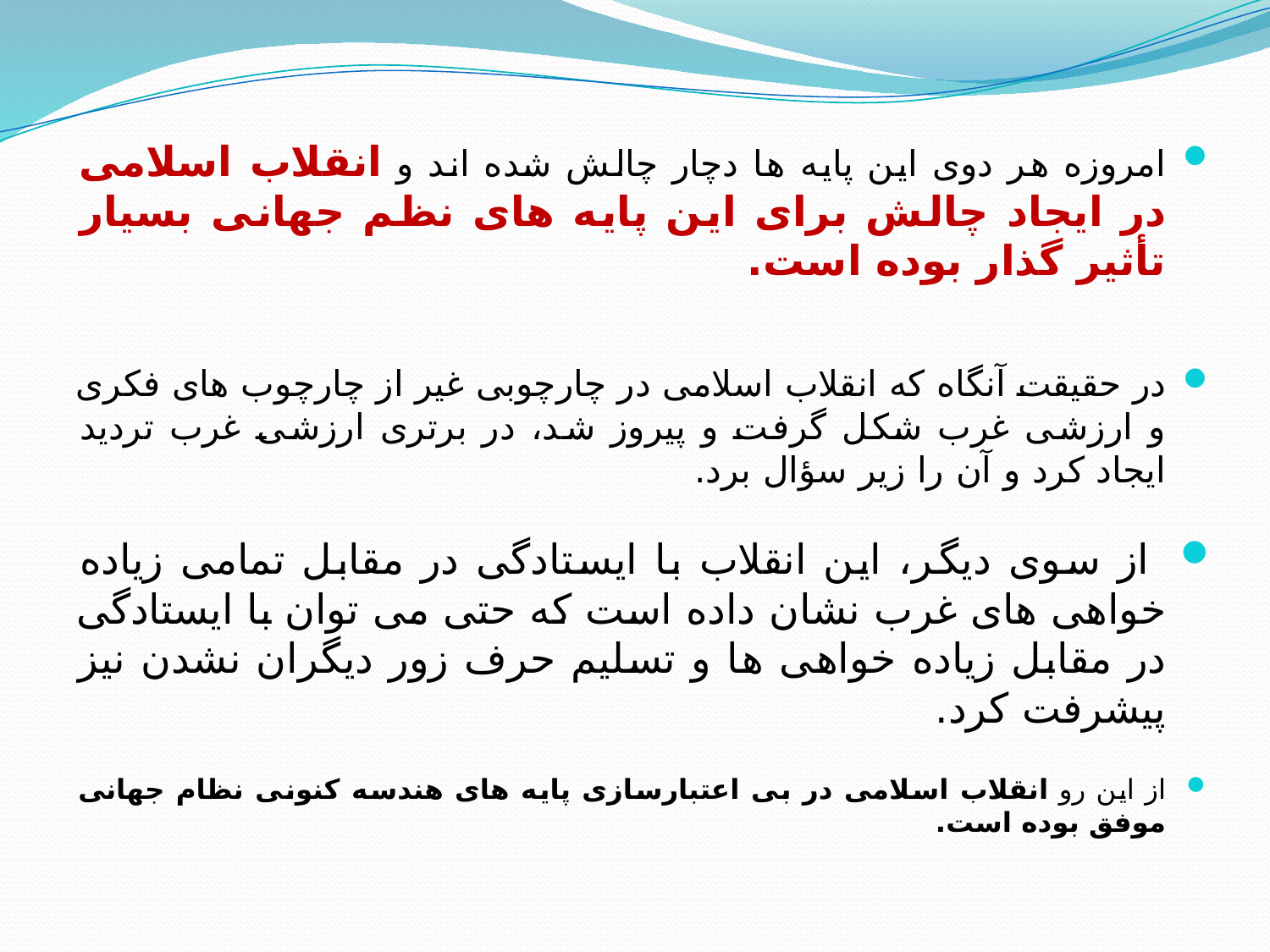

امروزه هر دوی این پایه ها دچار چالش شده اند و انقلاب اسلامی در ایجاد چالش برای این پایه های نظم جهانی بسیار تأثیر گذار بوده است.

در حقیقت آنگاه که انقلاب اسلامی در چارچوبی غیر از چارچوب های فکری و ارزشی غرب شکل گرفت و پیروز شد، در برتری ارزشی غرب تردید ایجاد کرد و آن را زیر سؤال برد.

 از سوی دیگر، این انقلاب با ایستادگی در مقابل تمامی زیاده خواهی های غرب نشان داده است که حتی می توان با ایستادگی در مقابل زیاده خواهی ها و تسلیم حرف زور دیگران نشدن نیز پیشرفت کرد.

از این رو انقلاب اسلامی در بی اعتبارسازی پایه های هندسه کنونی نظام جهانی موفق بوده است.